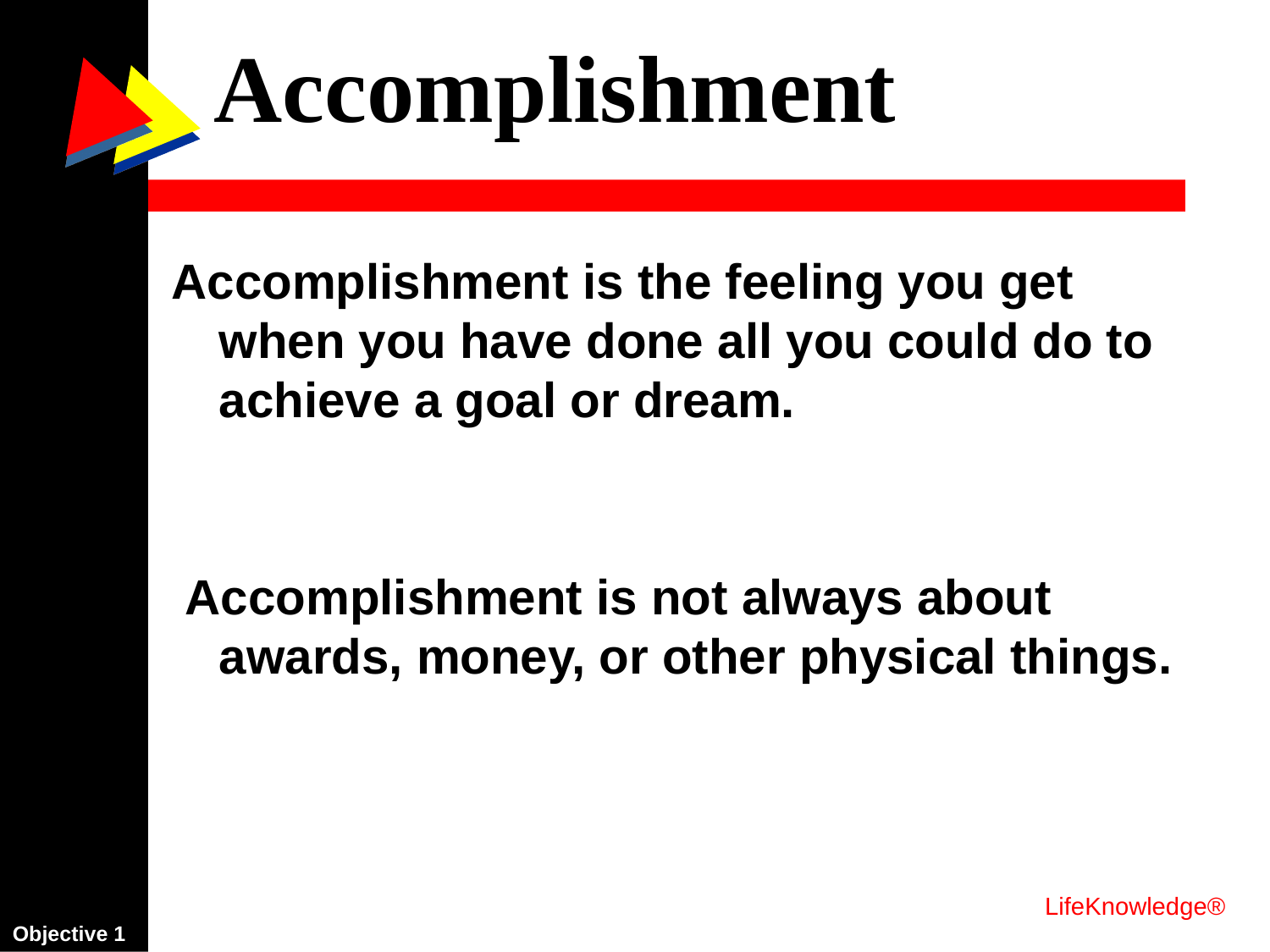

# Accomplishment
Accomplishment is the feeling you get when you have done all you could do to achieve a goal or dream.

 Accomplishment is not always about awards, money, or other physical things.
LifeKnowledge®

Objective 1